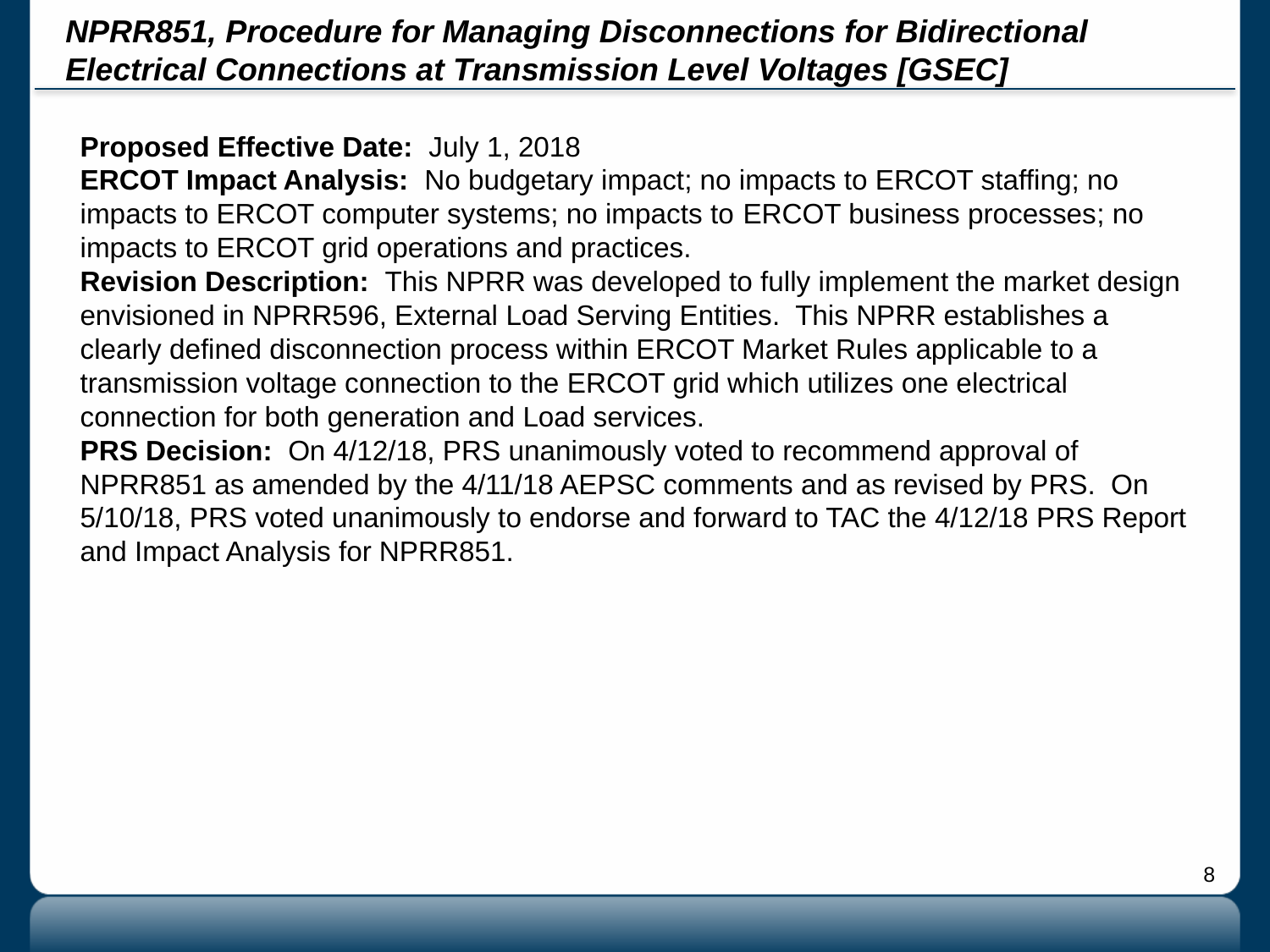

# NPRR851, Procedure for Managing Disconnections for Bidirectional Electrical Connections at Transmission Level Voltages [GSEC]
Proposed Effective Date:  July 1, 2018
ERCOT Impact Analysis:  No budgetary impact; no impacts to ERCOT staffing; no impacts to ERCOT computer systems; no impacts to ERCOT business processes; no impacts to ERCOT grid operations and practices.
Revision Description:  This NPRR was developed to fully implement the market design envisioned in NPRR596, External Load Serving Entities.  This NPRR establishes a clearly defined disconnection process within ERCOT Market Rules applicable to a transmission voltage connection to the ERCOT grid which utilizes one electrical connection for both generation and Load services.
PRS Decision:  On 4/12/18, PRS unanimously voted to recommend approval of NPRR851 as amended by the 4/11/18 AEPSC comments and as revised by PRS.  On 5/10/18, PRS voted unanimously to endorse and forward to TAC the 4/12/18 PRS Report and Impact Analysis for NPRR851.